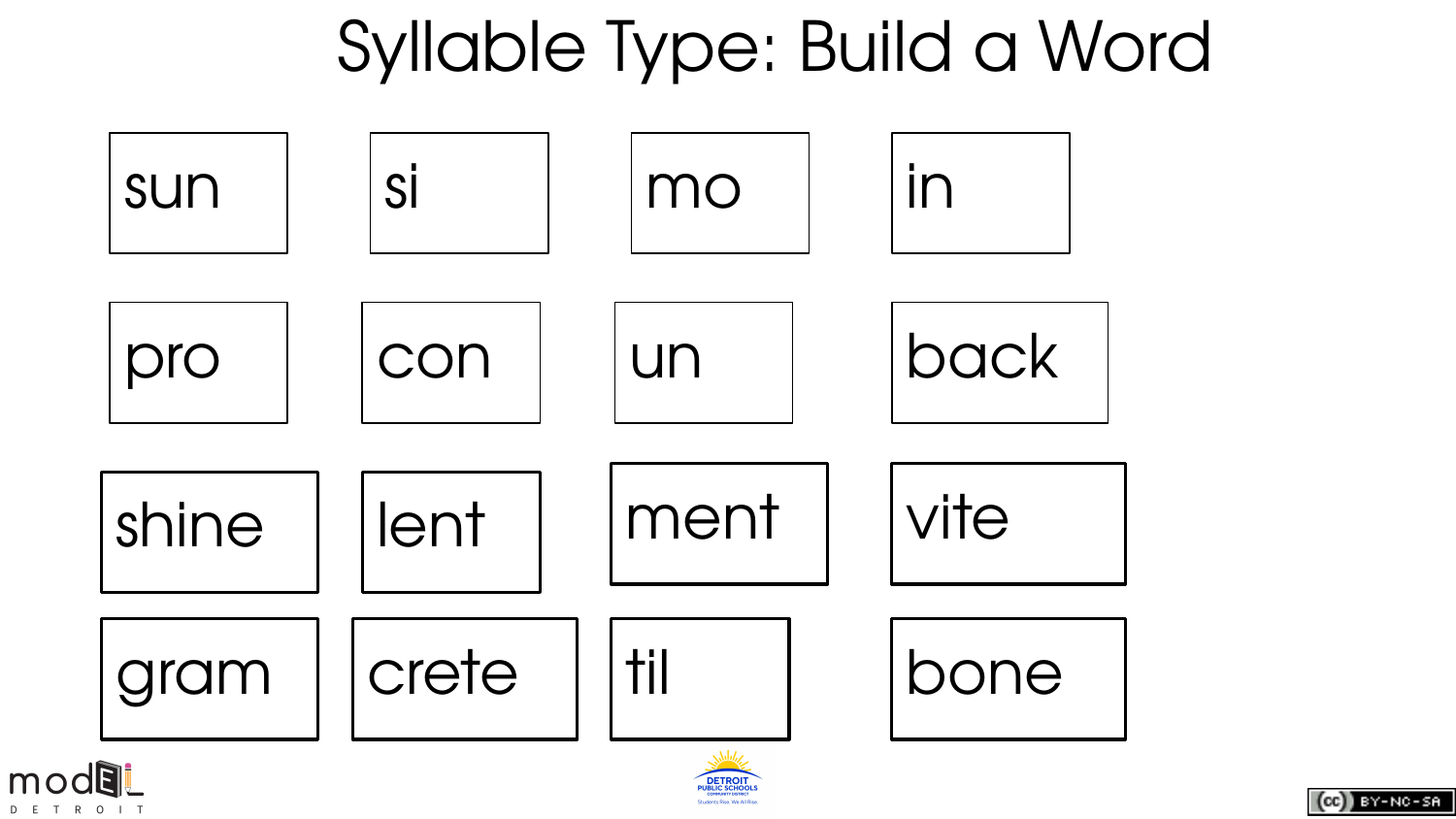

# Syllable Type: Build a Word

sun

si

mo

in

pro

con

un

back

ment

vite

shine

lent

gram

crete

til

bone